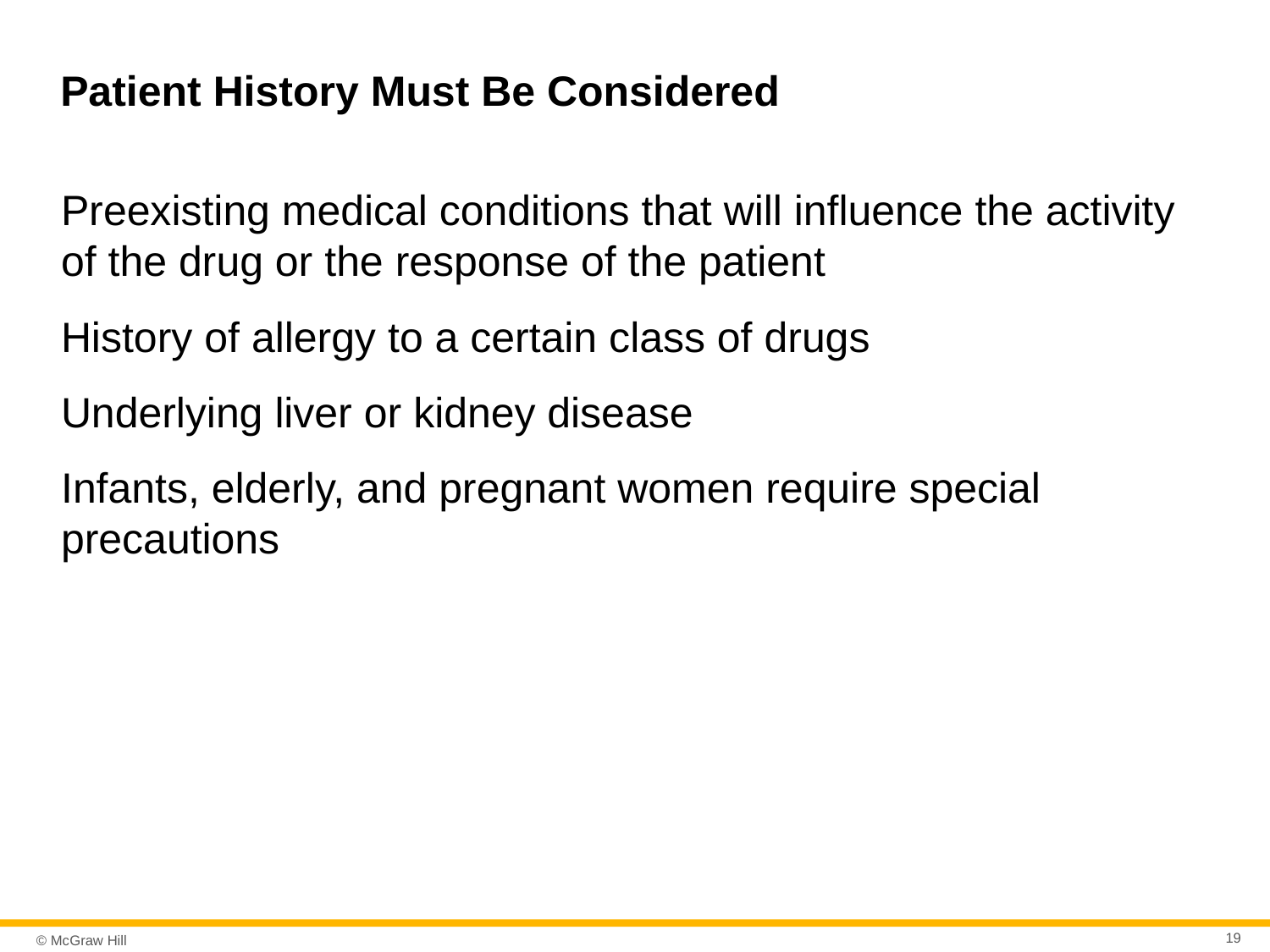

# Patient History Must Be Considered
Preexisting medical conditions that will influence the activity of the drug or the response of the patient
History of allergy to a certain class of drugs
Underlying liver or kidney disease
Infants, elderly, and pregnant women require special precautions